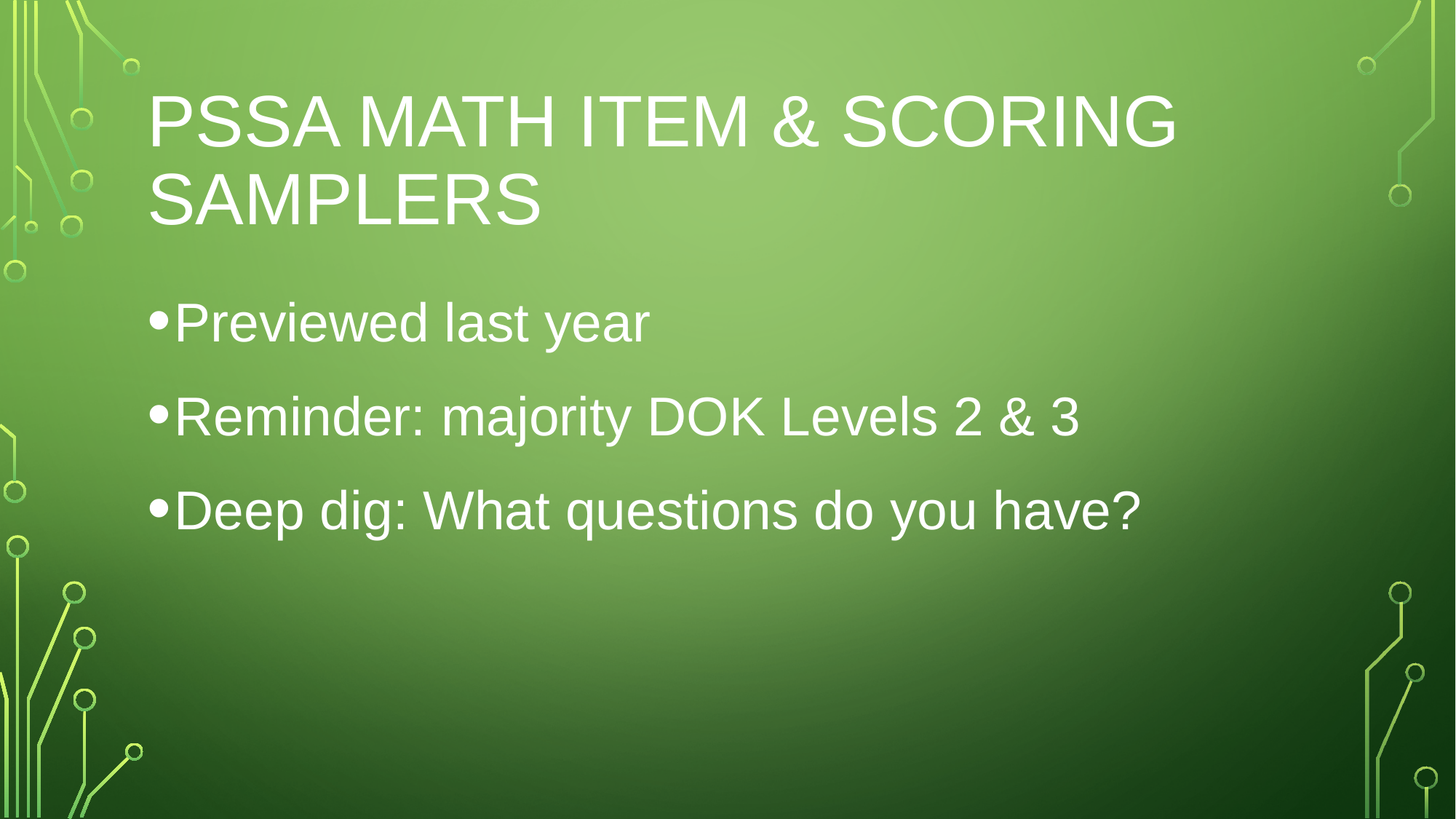

# PSSA MATh item & scoring samplers
Previewed last year
Reminder: majority DOK Levels 2 & 3
Deep dig: What questions do you have?